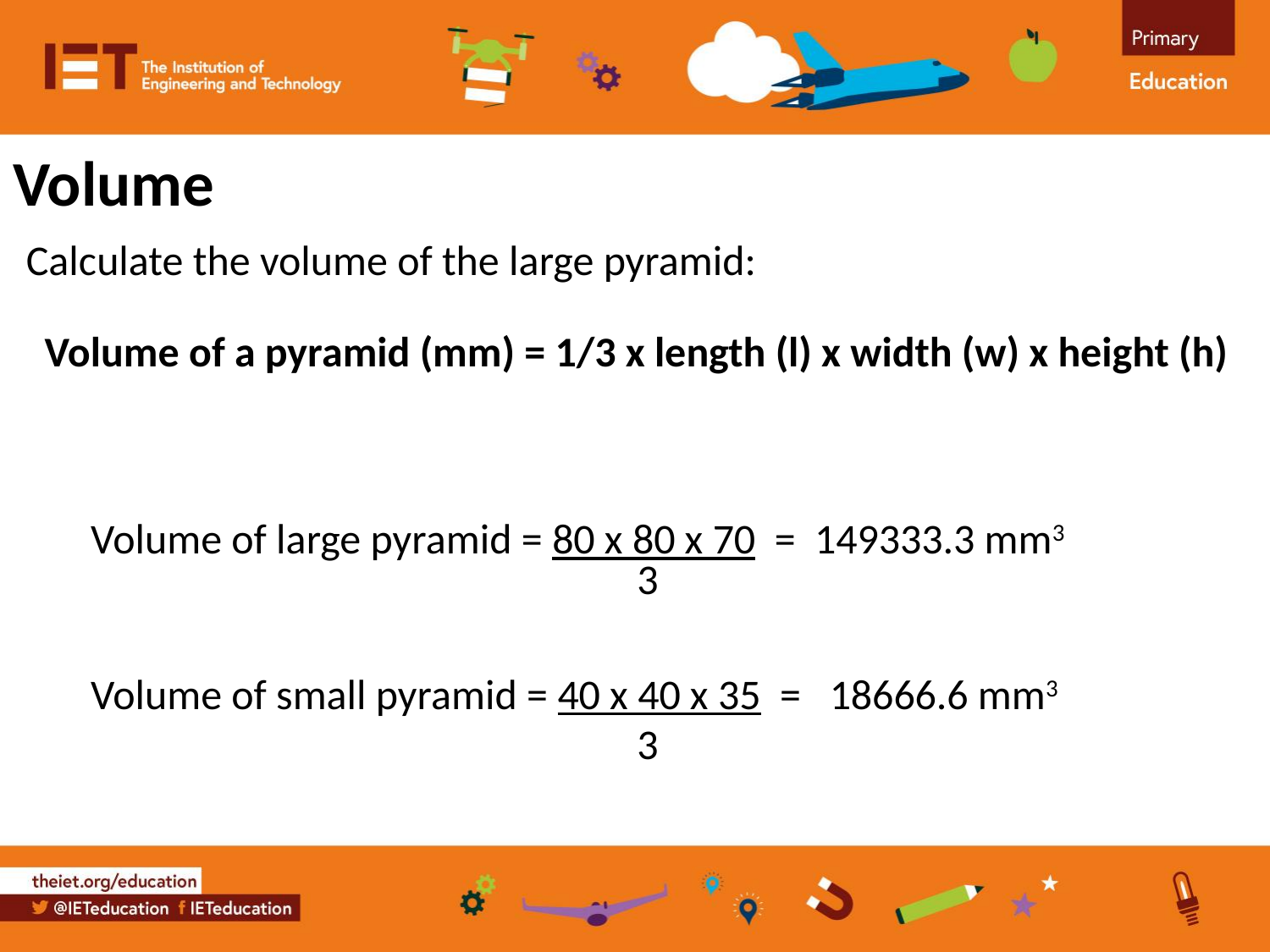

Volume

Calculate the volume of the large pyramid:
Volume of a pyramid (mm) = 1/3 x length (l) x width (w) x height (h)
Volume of large pyramid = 80 x 80 x 70  =  149333.3 mm3
3
Volume of small pyramid = 40 x 40 x 35  =   18666.6 mm3
3